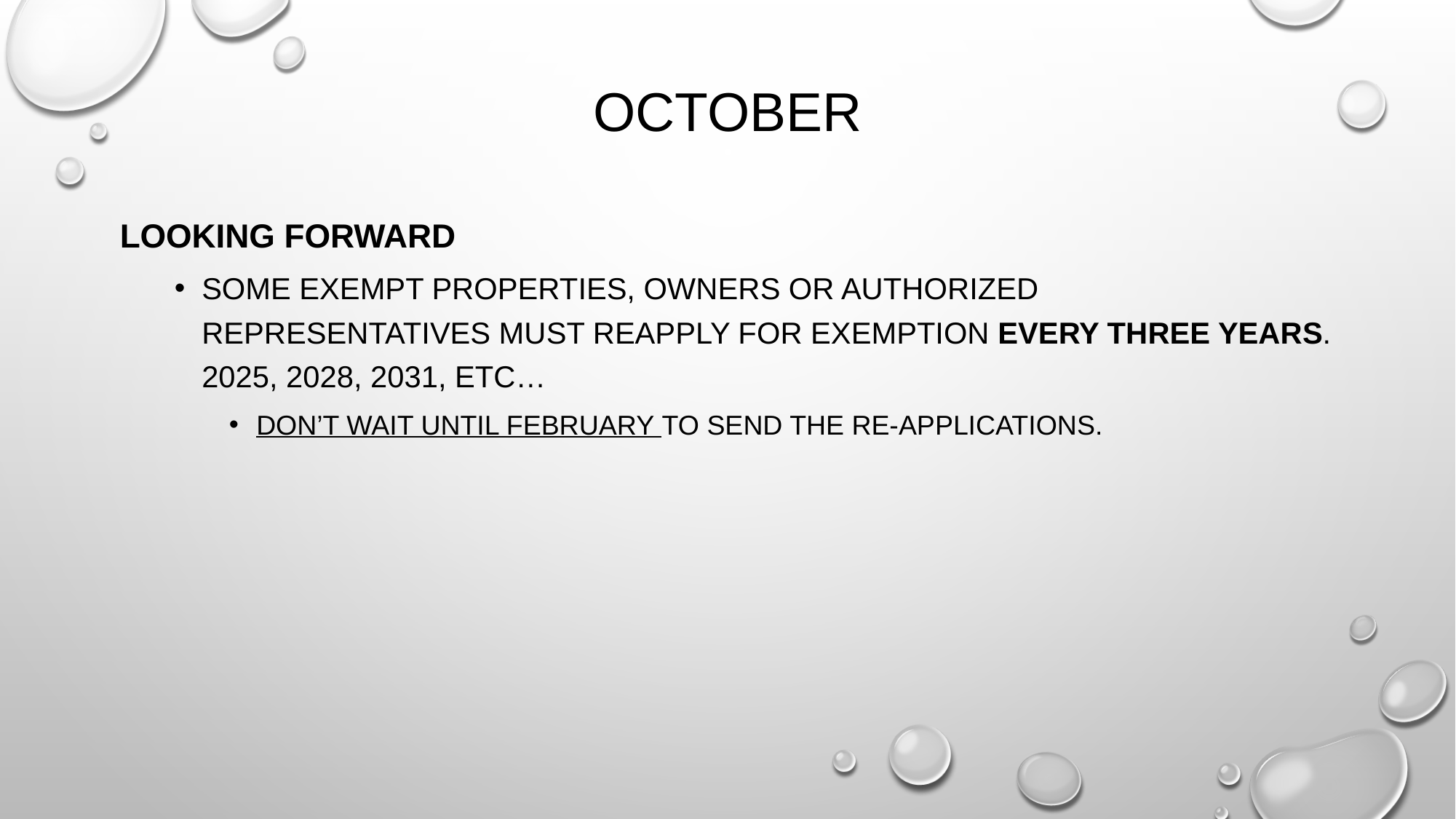

# october
Looking forward
SOME EXEMPT PROPERTIES, OWNERS OR AUTHORIZED REPRESENTATIVES MUST REAPPLY FOR EXEMPTION EVERY THREE YEARS. 2025, 2028, 2031, ETC…
Don’t wait until February to send the re-applications.